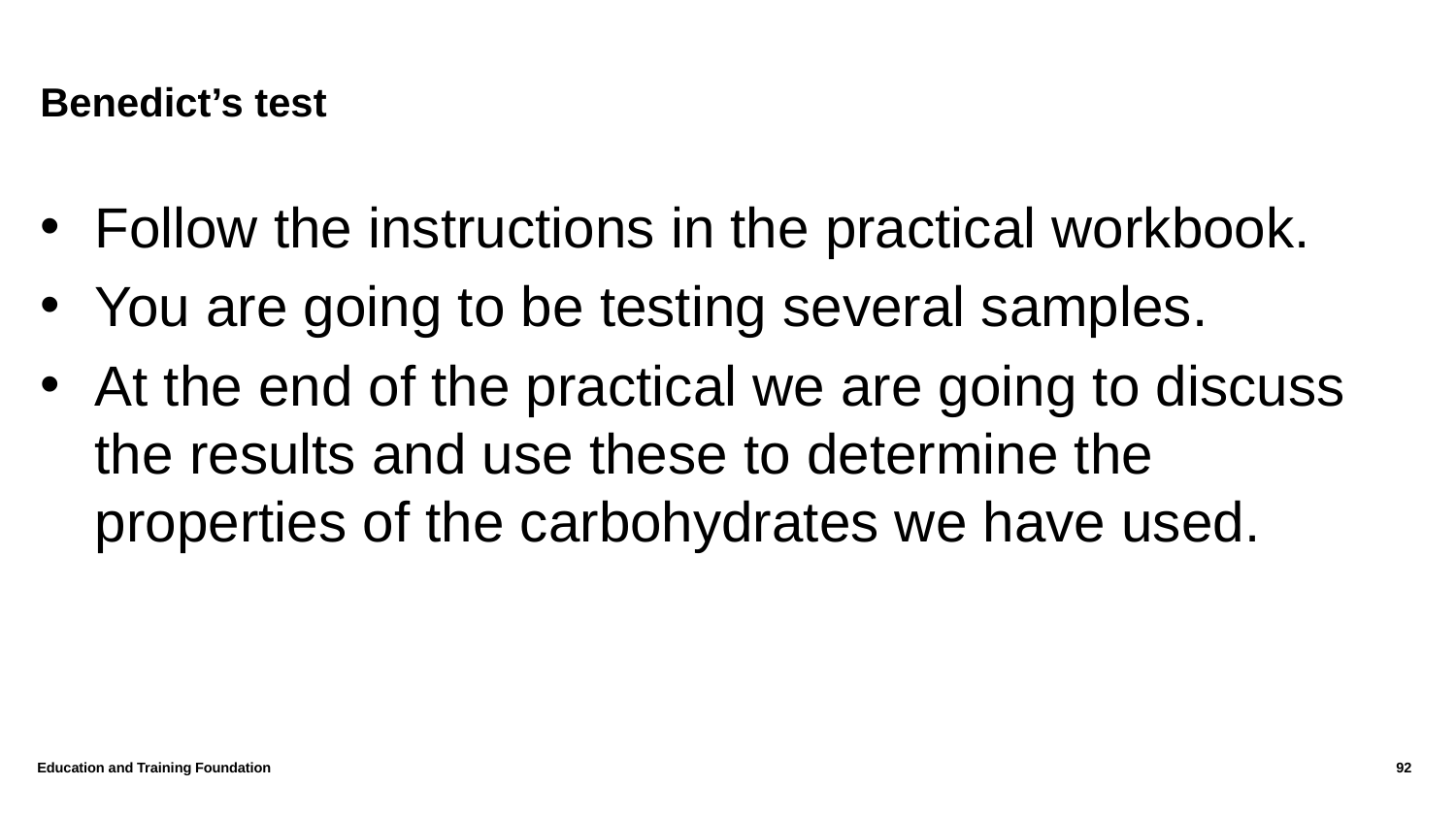

# Benedict’s test
Follow the instructions in the practical workbook.
You are going to be testing several samples.
At the end of the practical we are going to discuss the results and use these to determine the properties of the carbohydrates we have used.
Education and Training Foundation
92